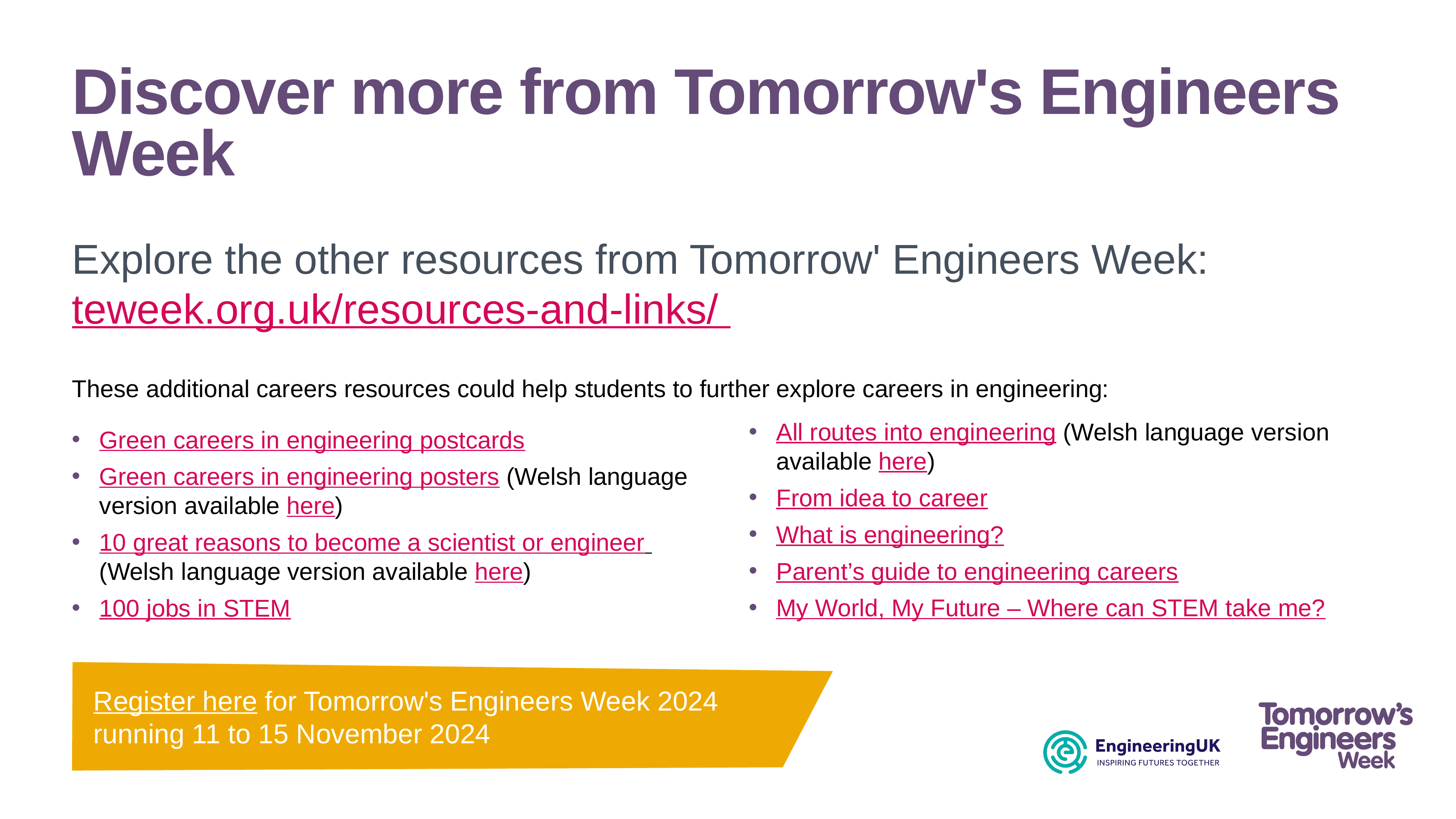

# Discover more from Tomorrow's Engineers Week
Explore the other resources from Tomorrow' Engineers Week: teweek.org.uk/resources-and-links/
These additional careers resources could help students to further explore careers in engineering:
All routes into engineering (Welsh language version available here)
From idea to career
What is engineering?
Parent’s guide to engineering careers
My World, My Future – Where can STEM take me?
Green careers in engineering postcards
Green careers in engineering posters (Welsh language version available here)
10 great reasons to become a scientist or engineer (Welsh language version available here)
100 jobs in STEM
Register here for Tomorrow's Engineers Week 2024 running 11 to 15 November 2024